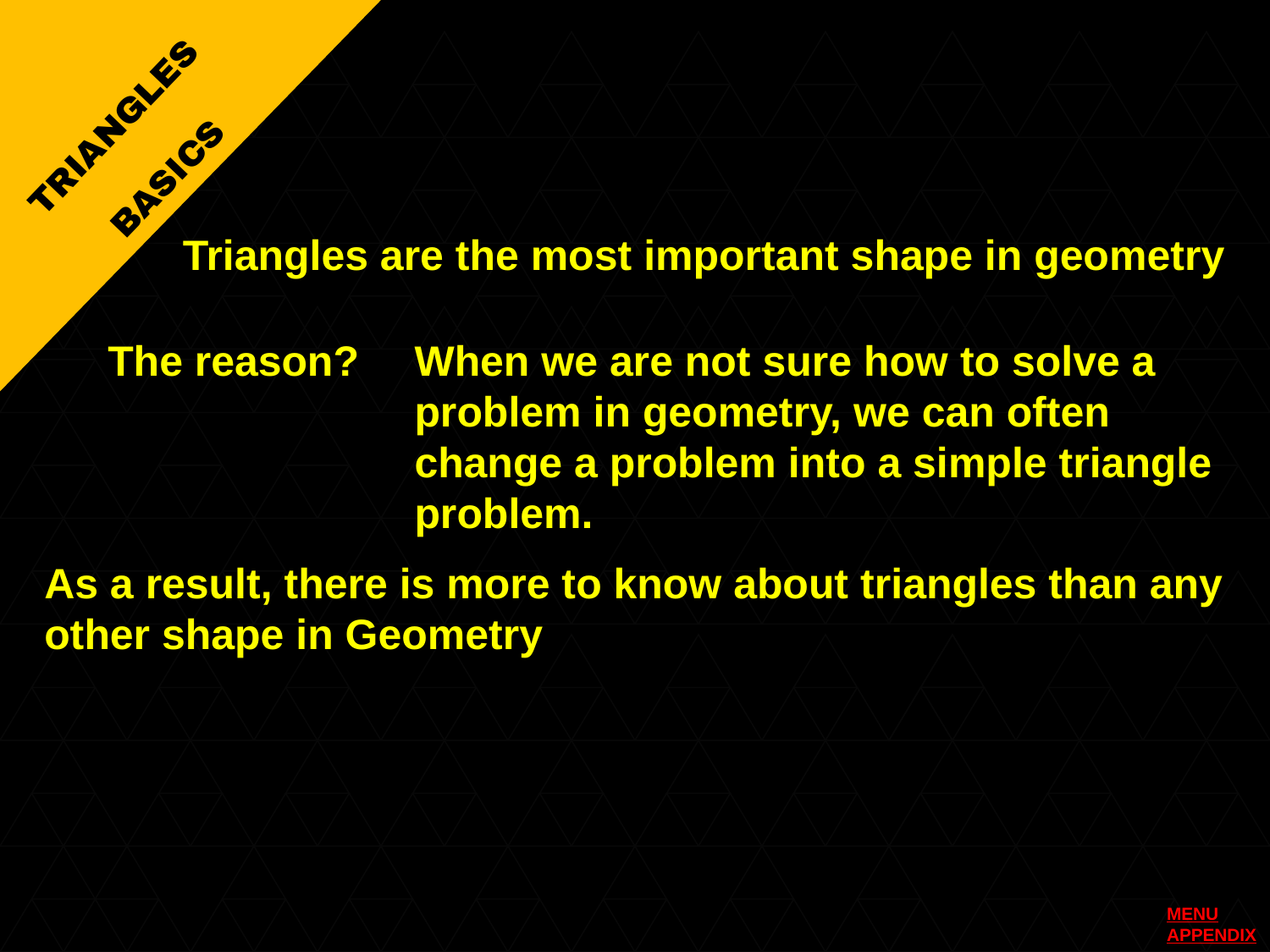

TRIANGLES
BASICS
Triangles are the most important shape in geometry
The reason?
When we are not sure how to solve a problem in geometry, we can often change a problem into a simple triangle problem.
As a result, there is more to know about triangles than any other shape in Geometry
MENU
APPENDIX